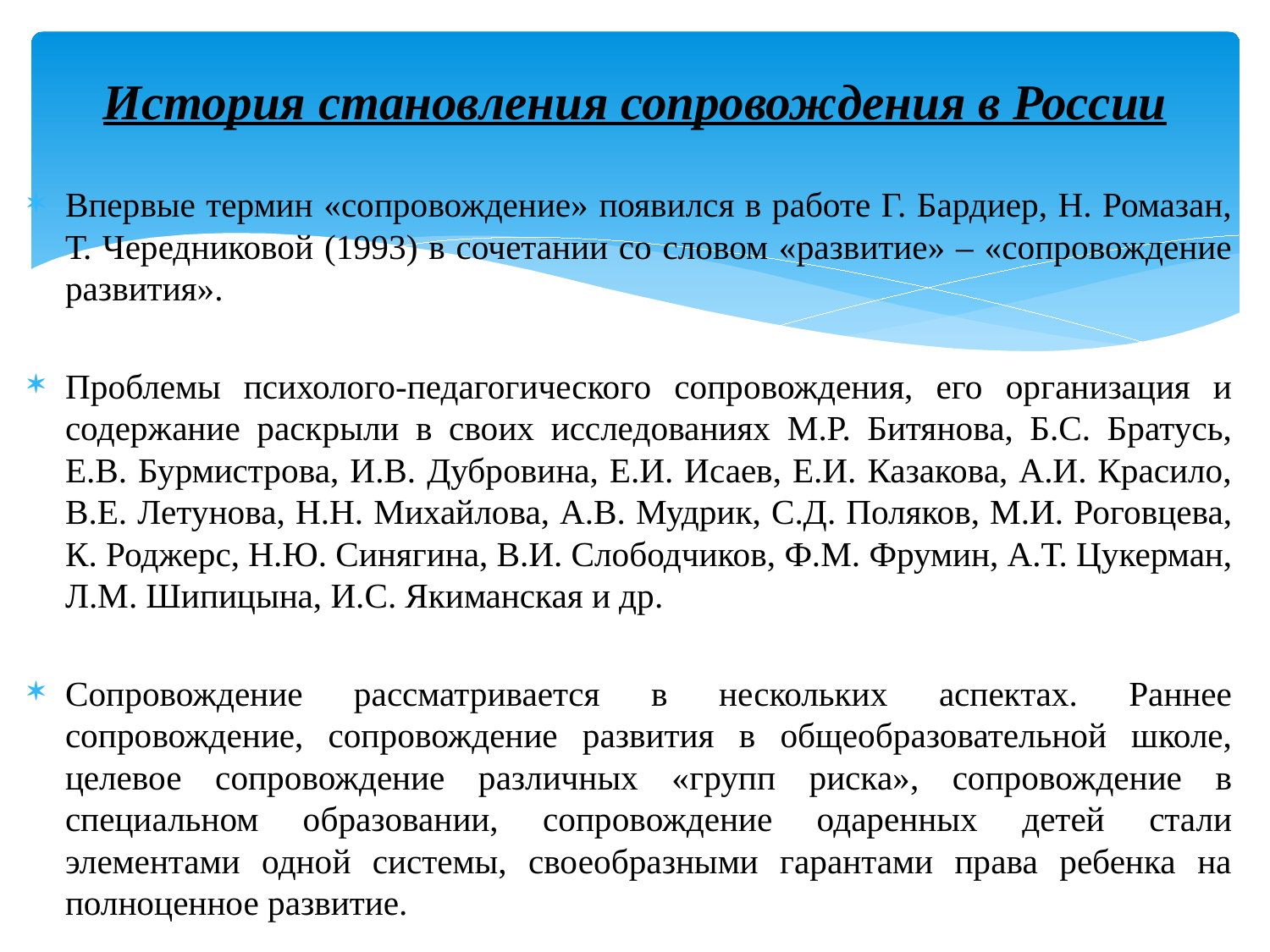

# История становления сопровождения в России
Впервые термин «сопровождение» появился в работе Г. Бардиер, Н. Ромазан, Т. Чередниковой (1993) в сочетании со словом «развитие» – «сопровождение развития».

Проблемы психолого-педагогического сопровождения, его организация и содержание раскрыли в своих исследованиях М.Р. Битянова, Б.С. Братусь, Е.В. Бурмистрова, И.В. Дубровина, Е.И. Исаев, Е.И. Казакова, А.И. Красило, В.Е. Летунова, Н.Н. Михайлова, А.В. Мудрик, С.Д. Поляков, М.И. Роговцева, К. Роджерс, Н.Ю. Синягина, В.И. Слободчиков, Ф.М. Фрумин, А.Т. Цукерман, Л.М. Шипицына, И.С. Якиманская и др.

Сопровождение рассматривается в нескольких аспектах. Раннее сопровождение, сопровождение развития в общеобразовательной школе, целевое сопровождение различных «групп риска», сопровождение в специальном образовании, сопровождение одаренных детей стали элементами одной системы, своеобразными гарантами права ребенка на полноценное развитие.